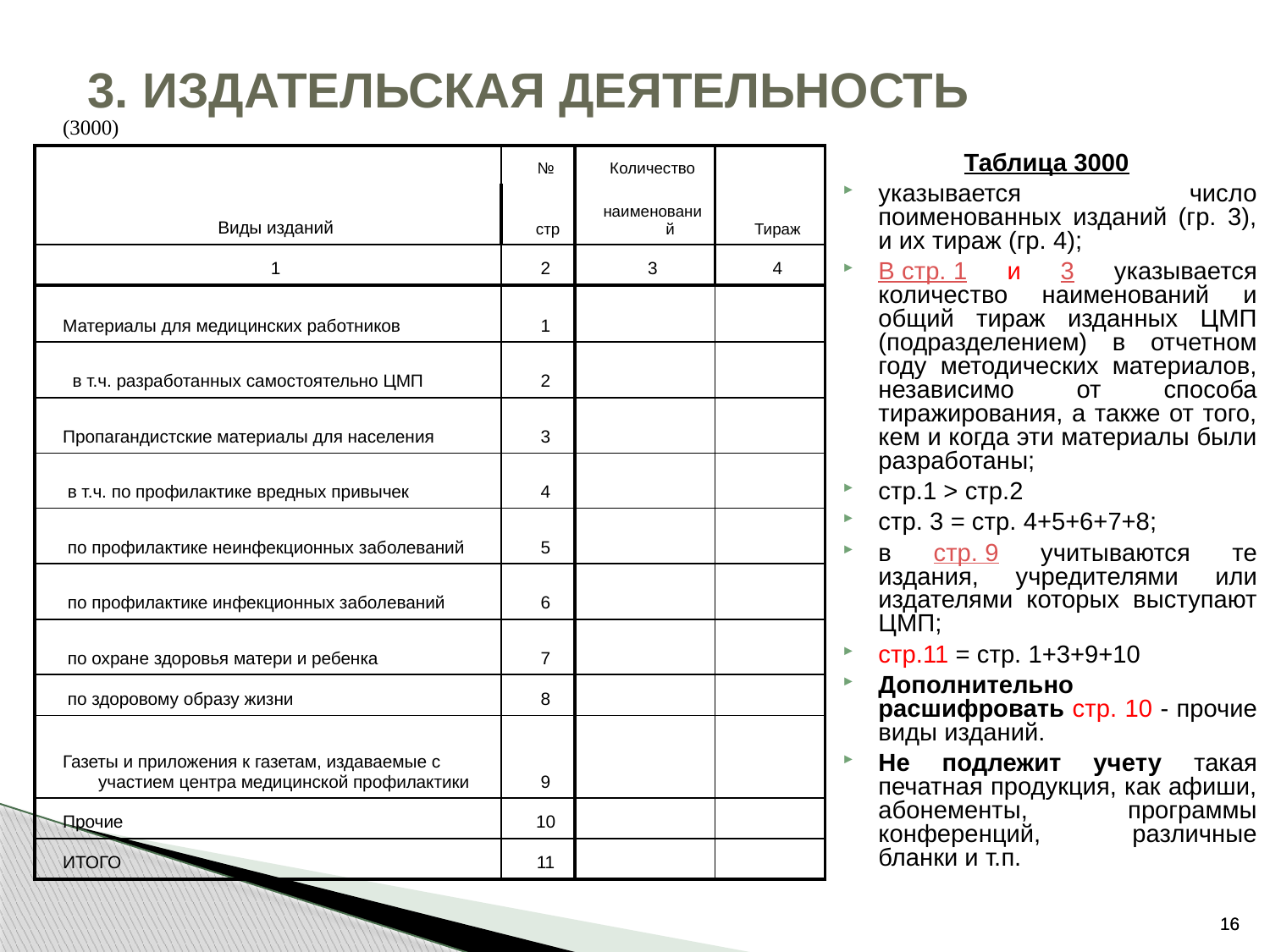

# 3. ИЗДАТЕЛЬСКАЯ ДЕЯТЕЛЬНОСТЬ
| (3000) |  |  |  |
| --- | --- | --- | --- |
| Виды изданий | № | Количество | Тираж |
|  | стр | наименований |  |
| 1 | 2 | 3 | 4 |
| Материалы для медицинских работников | 1 |  |  |
| в т.ч. разработанных самостоятельно ЦМП | 2 |  |  |
| Пропагандистские материалы для населения | 3 |  |  |
| в т.ч. по профилактике вредных привычек | 4 |  |  |
| по профилактике неинфекционных заболеваний | 5 |  |  |
| по профилактике инфекционных заболеваний | 6 |  |  |
| по охране здоровья матери и ребенка | 7 |  |  |
| по здоровому образу жизни | 8 |  |  |
| Газеты и приложения к газетам, издаваемые с участием центра медицинской профилактики | 9 |  |  |
| Прочие | 10 |  |  |
| ИТОГО | 11 |  |  |
Таблица 3000
указывается число поименованных изданий (гр. 3), и их тираж (гр. 4);
В стр. 1 и 3 указывается количество наименований и общий тираж изданных ЦМП (подразделением) в отчетном году методических материалов, независимо от способа тиражирования, а также от того, кем и когда эти материалы были разработаны;
стр.1 ˃ стр.2
стр. 3 = стр. 4+5+6+7+8;
в стр. 9 учитываются те издания, учредителями или издателями которых выступают ЦМП;
стр.11 = стр. 1+3+9+10
Дополнительно расшифровать стр. 10 - прочие виды изданий.
Не подлежит учету такая печатная продукция, как афиши, абонементы, программы конференций, различные бланки и т.п.

16
16